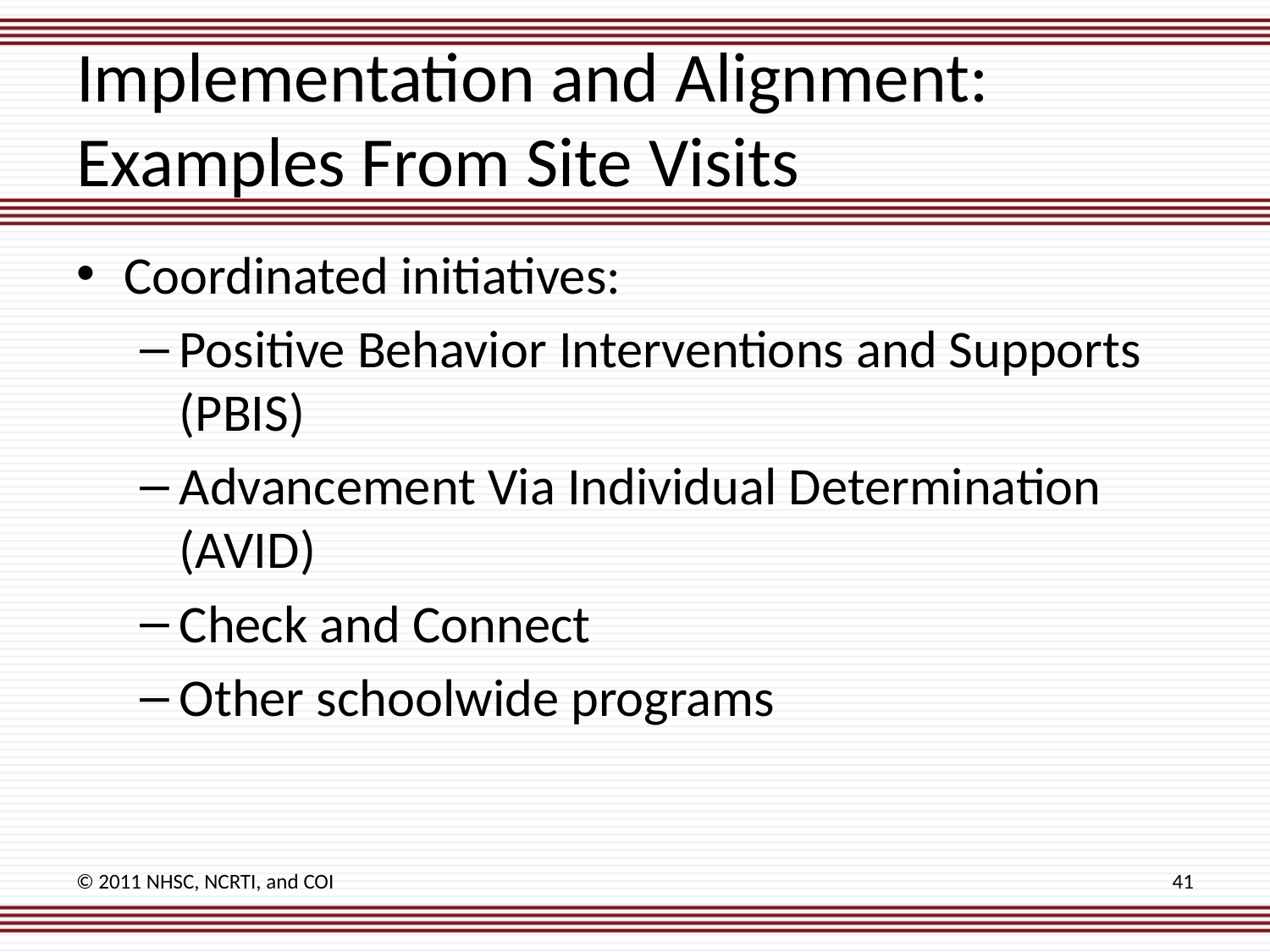

# Implementation and Alignment: Examples From Site Visits
Coordinated initiatives:
Positive Behavior Interventions and Supports (PBIS)
Advancement Via Individual Determination (AVID)
Check and Connect
Other schoolwide programs
© 2011 NHSC, NCRTI, and COI
41